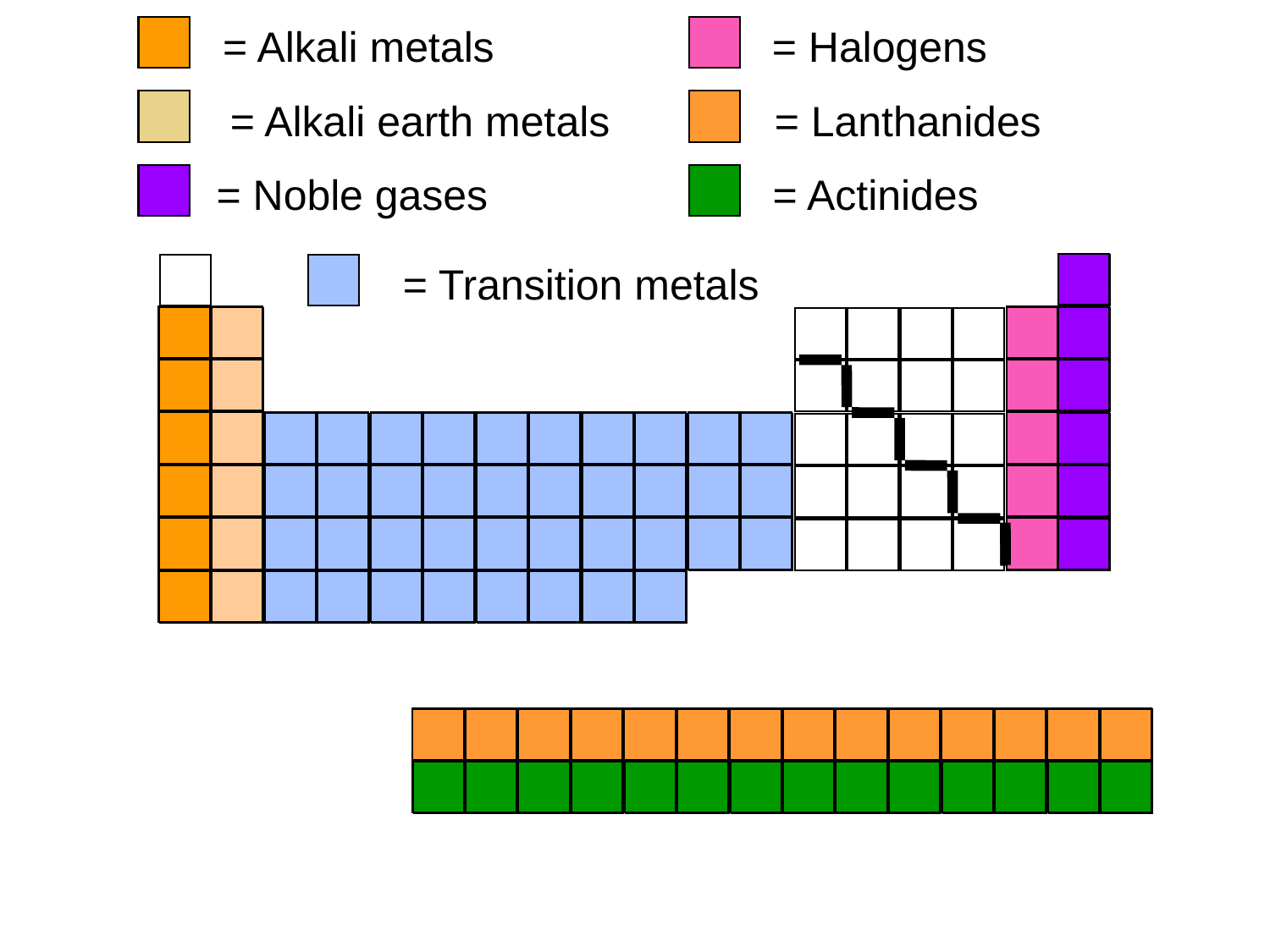

= Alkali metals

= Alkali earth metals

= Noble gases

= Halogens

= Lanthanides

= Actinides

      = Transition metals